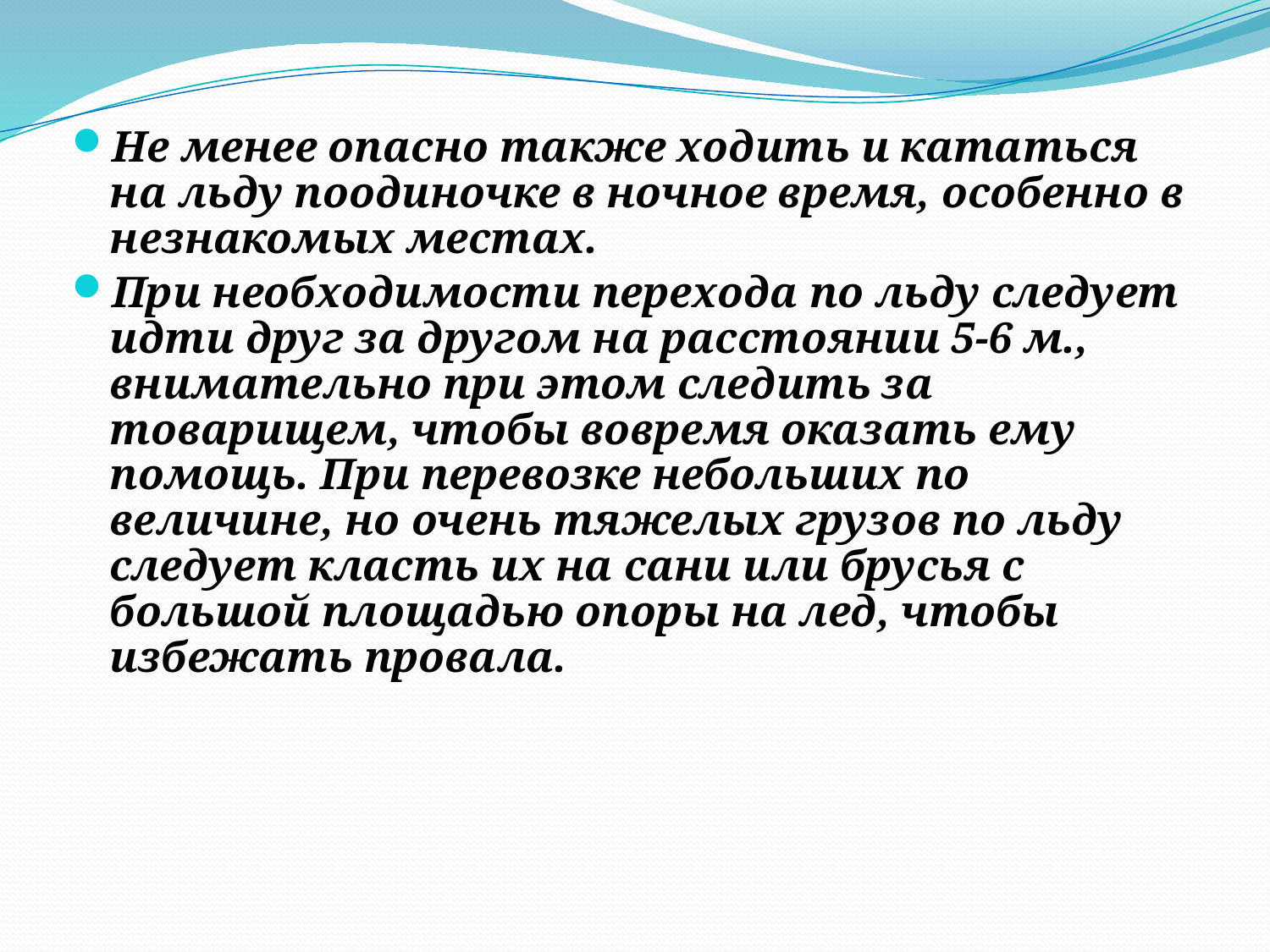

Не менее опасно также ходить и кататься на льду поодиночке в ночное время, особенно в незнакомых местах.
При необходимости перехода по льду следует идти друг за другом на расстоянии 5-6 м., внимательно при этом следить за товарищем, чтобы вовремя оказать ему помощь. При перевозке небольших по величине, но очень тяжелых грузов по льду следует класть их на сани или брусья с большой площадью опоры на лед, чтобы избежать провала.